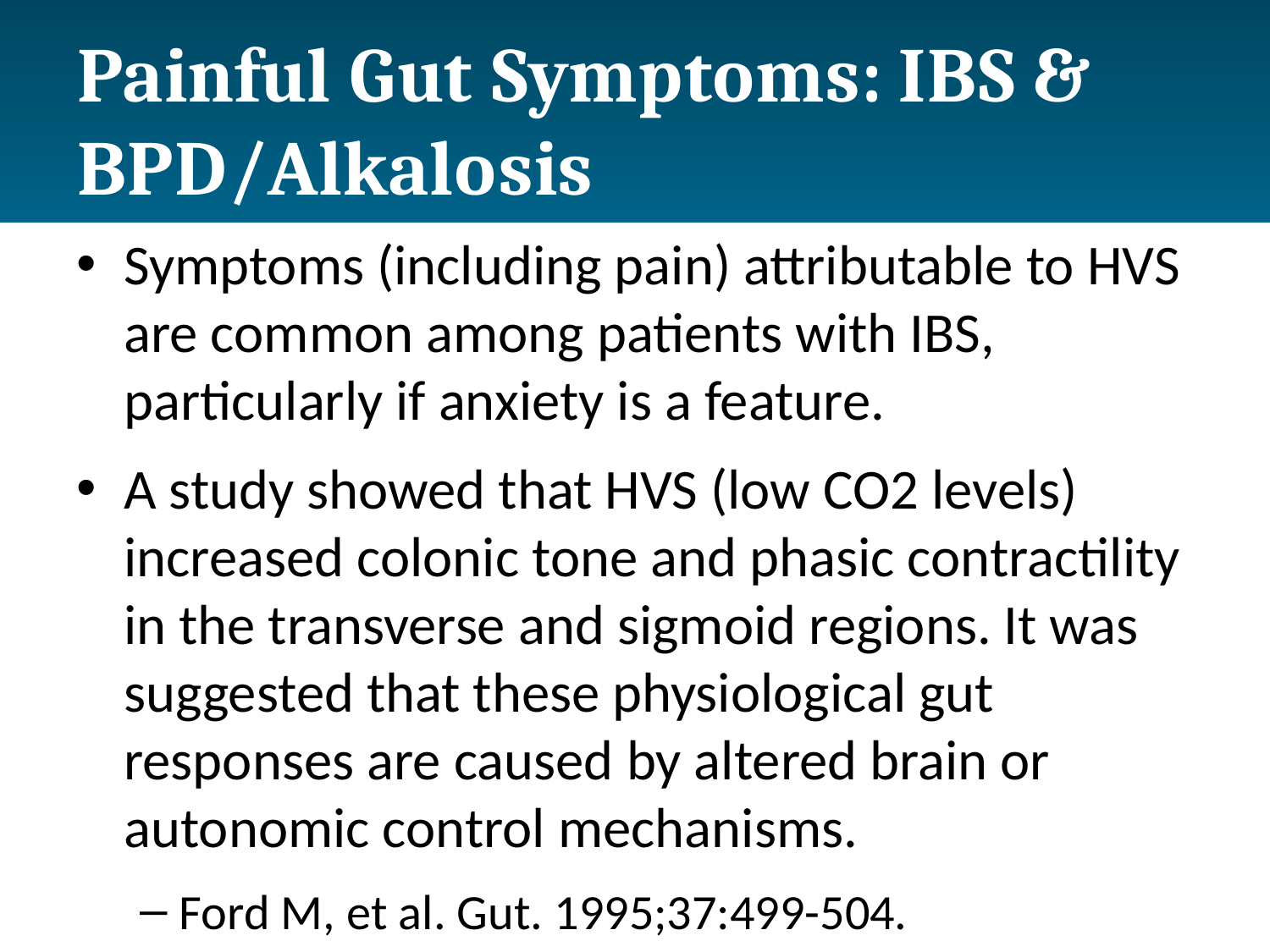

# Painful Gut Symptoms: IBS & BPD/Alkalosis
Symptoms (including pain) attributable to HVS are common among patients with IBS, particularly if anxiety is a feature.
A study showed that HVS (low CO2 levels) increased colonic tone and phasic contractility in the transverse and sigmoid regions. It was suggested that these physiological gut responses are caused by altered brain or autonomic control mechanisms.
Ford M, et al. Gut. 1995;37:499-504.